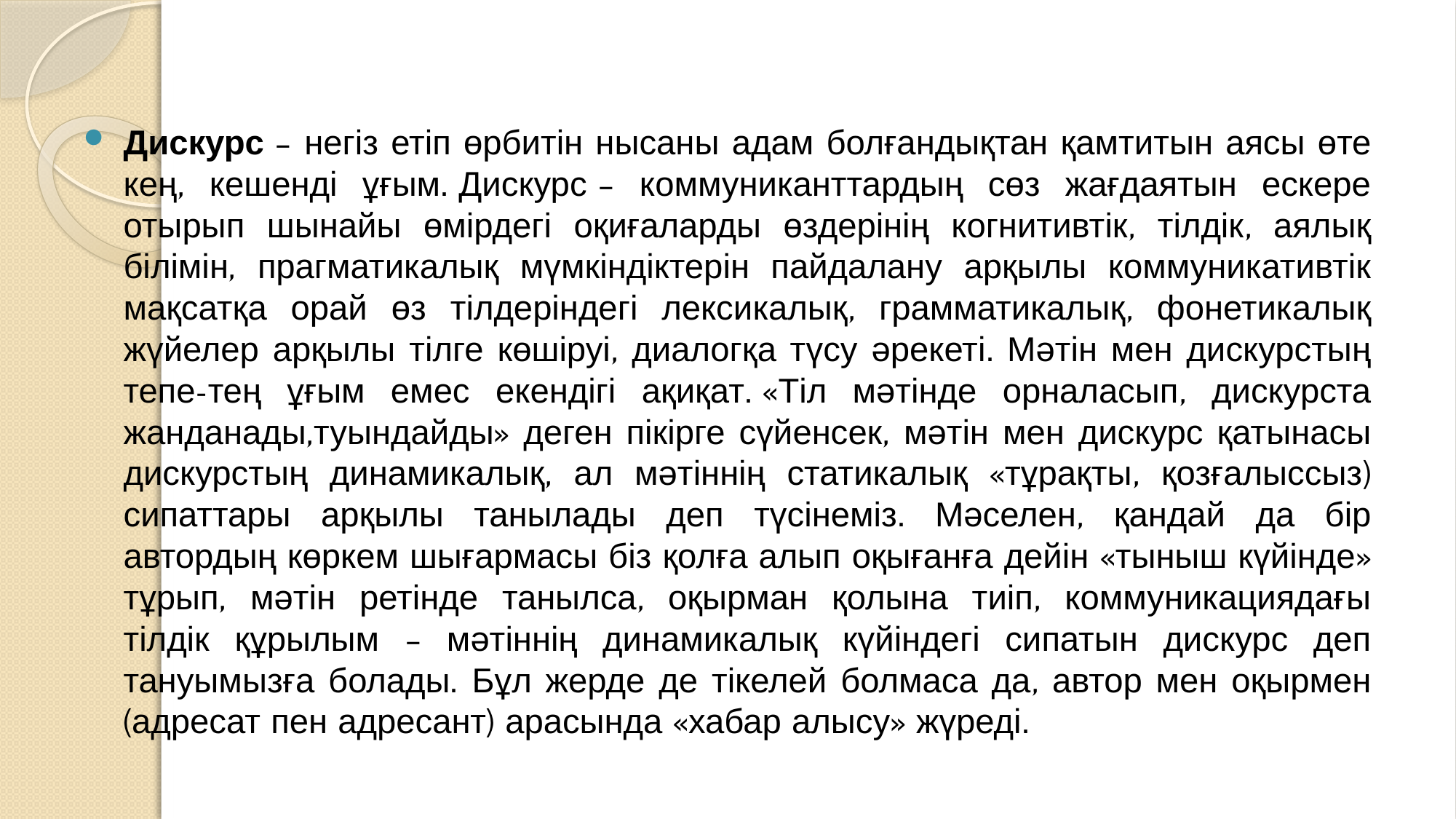

Дискурс – негіз етіп өрбитін нысаны адам болғандықтан қамтитын аясы өте кең, кешенді ұғым. Дискурс – коммуниканттардың сөз жағдаятын ескере отырып шынайы өмірдегі оқиғаларды өздерінің когнитивтік, тілдік, аялық білімін, прагматикалық мүмкіндіктерін пайдалану арқылы коммуникативтік мақсатқа орай өз тілдеріндегі лексикалық, грамматикалық, фонетикалық жүйелер арқылы тілге көшіруі, диалогқа түсу әрекеті. Мәтін мен дискурстың тепе-тең ұғым емес екендігі ақиқат. «Тіл мәтінде орналасып, дискурста жанданады,туындайды» деген пікірге сүйенсек, мәтін мен дискурс қатынасы дискурстың динамикалық, ал мәтіннің статикалық «тұрақты, қозғалыссыз) сипаттары арқылы танылады деп түсінеміз. Мәселен, қандай да бір автордың көркем шығармасы біз қолға алып оқығанға дейін «тыныш күйінде» тұрып, мәтін ретінде танылса, оқырман қолына тиіп, коммуникациядағы тілдік құрылым – мәтіннің динамикалық күйіндегі сипатын дискурс деп тануымызға болады. Бұл жерде де тікелей болмаса да, автор мен оқырмен (адресат пен адресант) арасында «хабар алысу» жүреді.